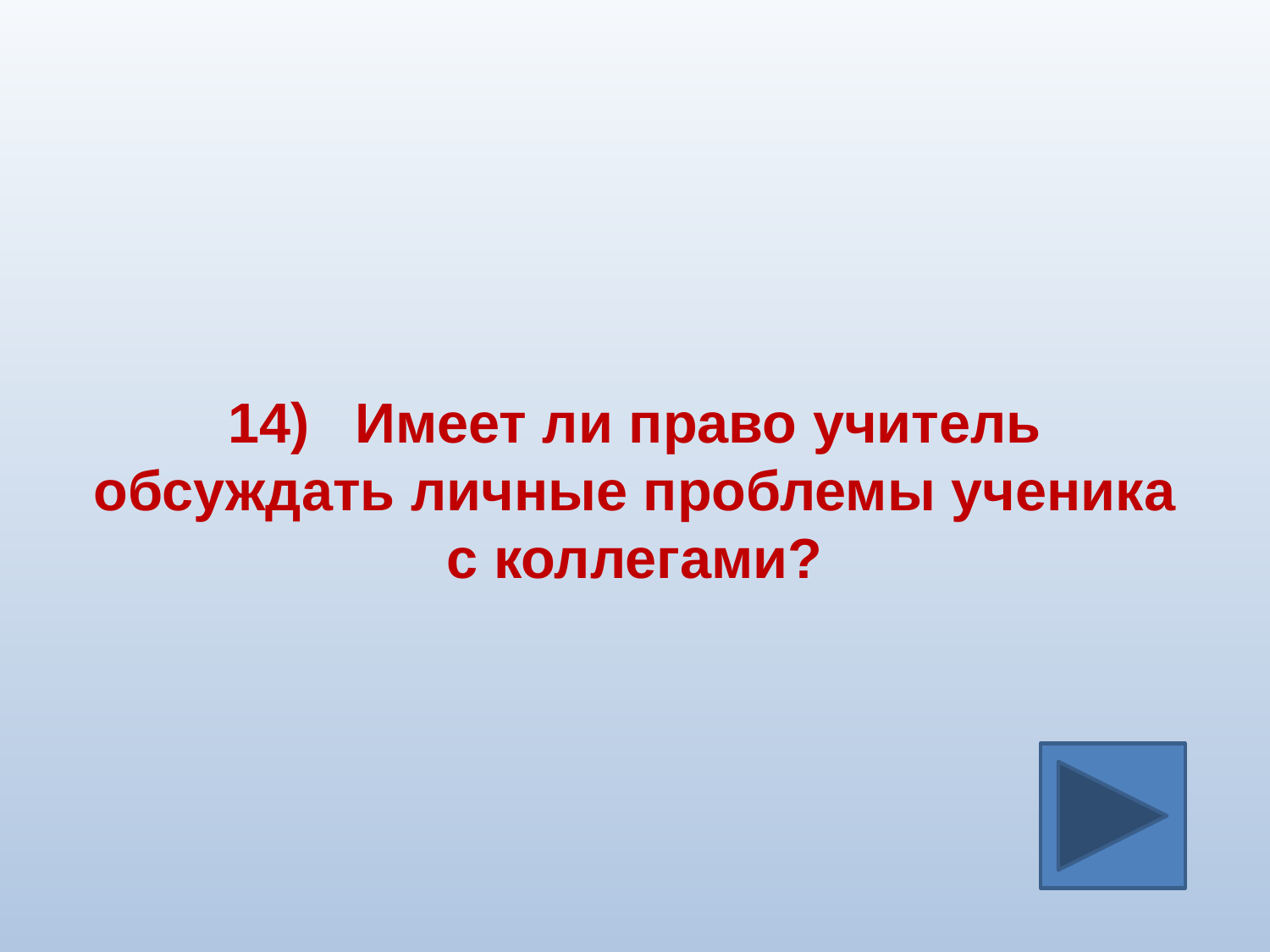

#

14)	Имеет ли право учитель обсуждать личные проблемы ученика с коллегами?